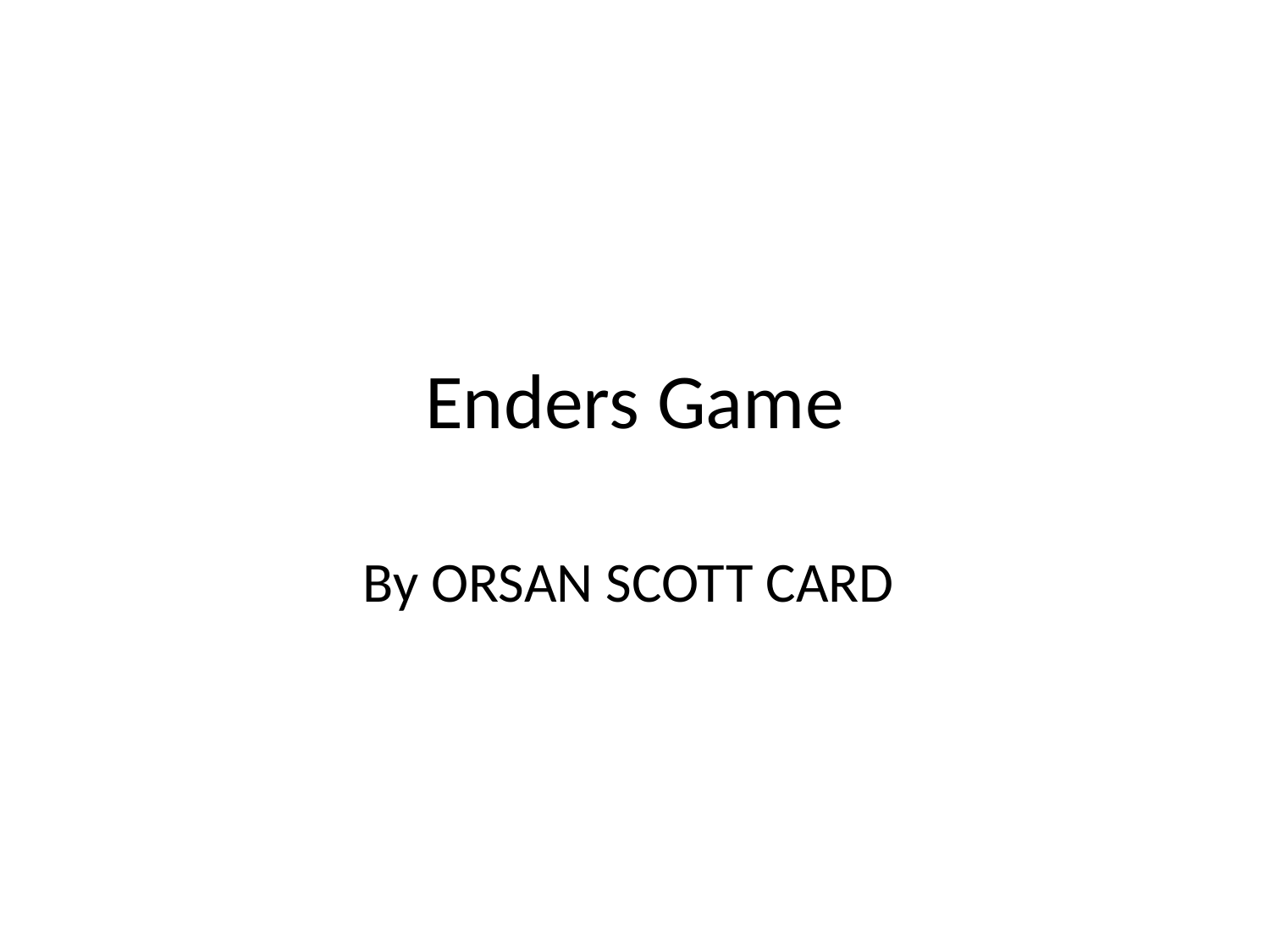

# Enders Game
By ORSAN SCOTT CARD